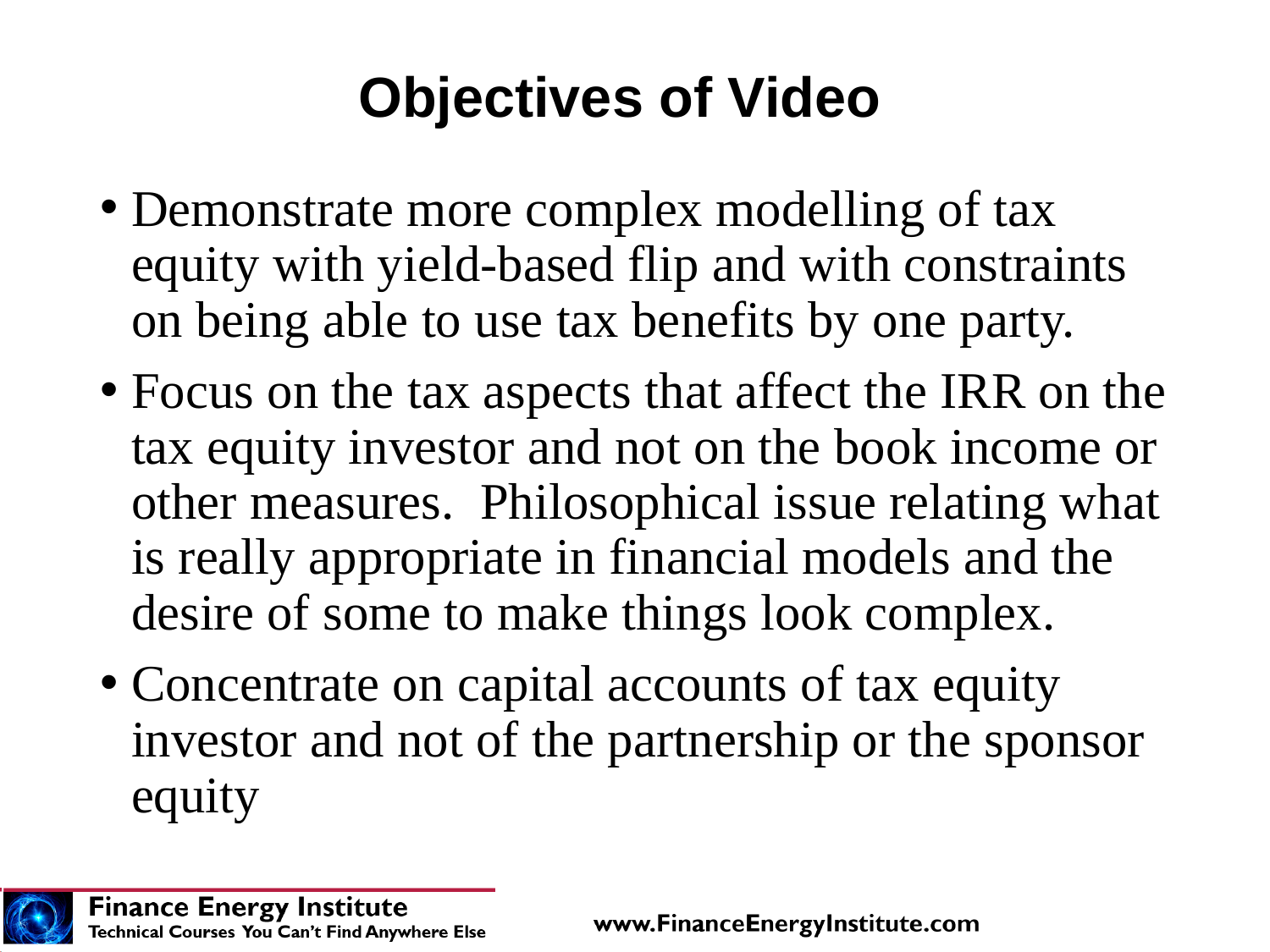

# Objectives of Video
Demonstrate more complex modelling of tax equity with yield-based flip and with constraints on being able to use tax benefits by one party.
Focus on the tax aspects that affect the IRR on the tax equity investor and not on the book income or other measures.  Philosophical issue relating what is really appropriate in financial models and the desire of some to make things look complex.
Concentrate on capital accounts of tax equity investor and not of the partnership or the sponsor equity